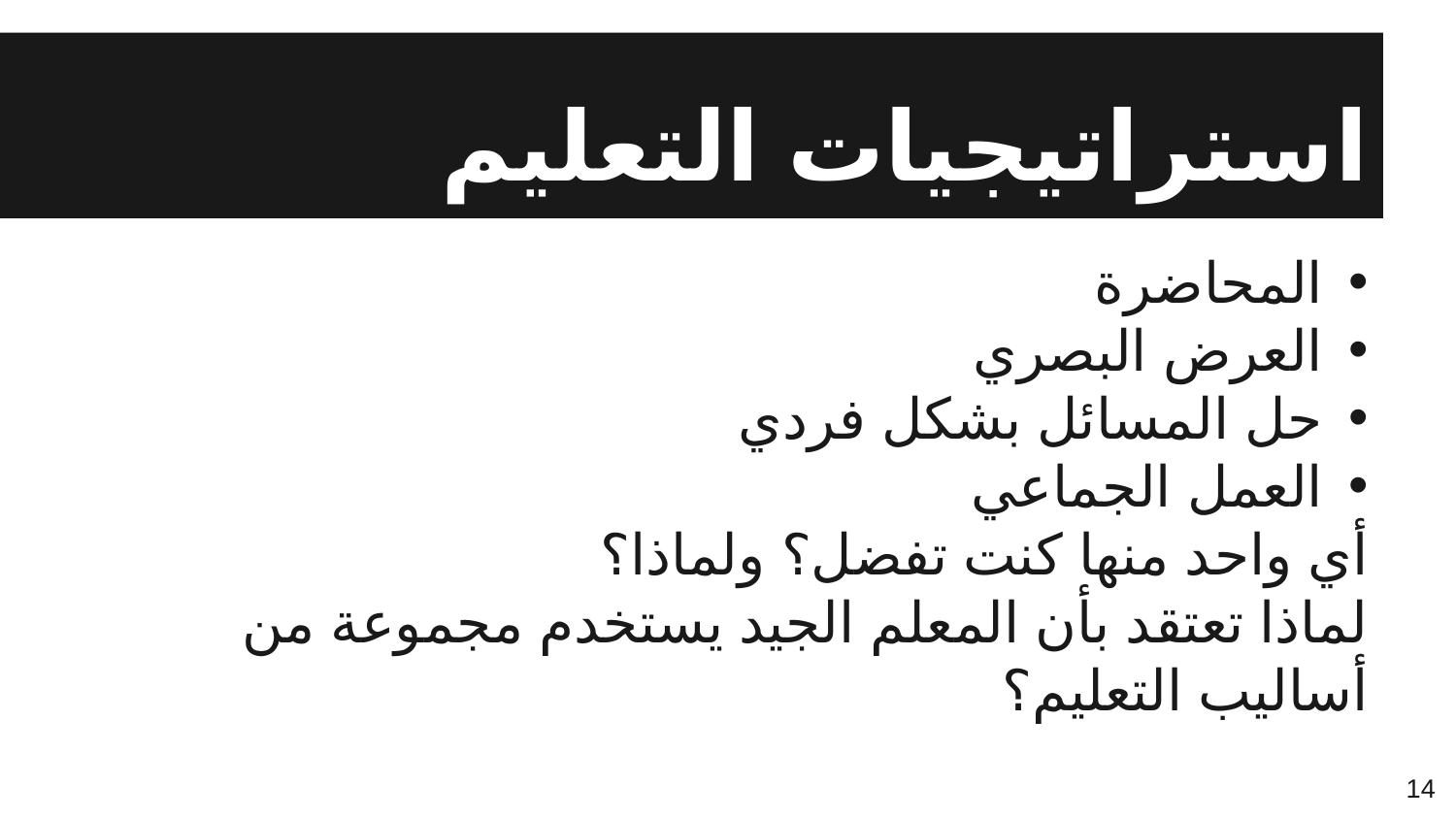

# استراتيجيات التعليم
المحاضرة
العرض البصري
حل المسائل بشكل فردي
العمل الجماعي
أي واحد منها كنت تفضل؟ ولماذا؟
لماذا تعتقد بأن المعلم الجيد يستخدم مجموعة من أساليب التعليم؟

14